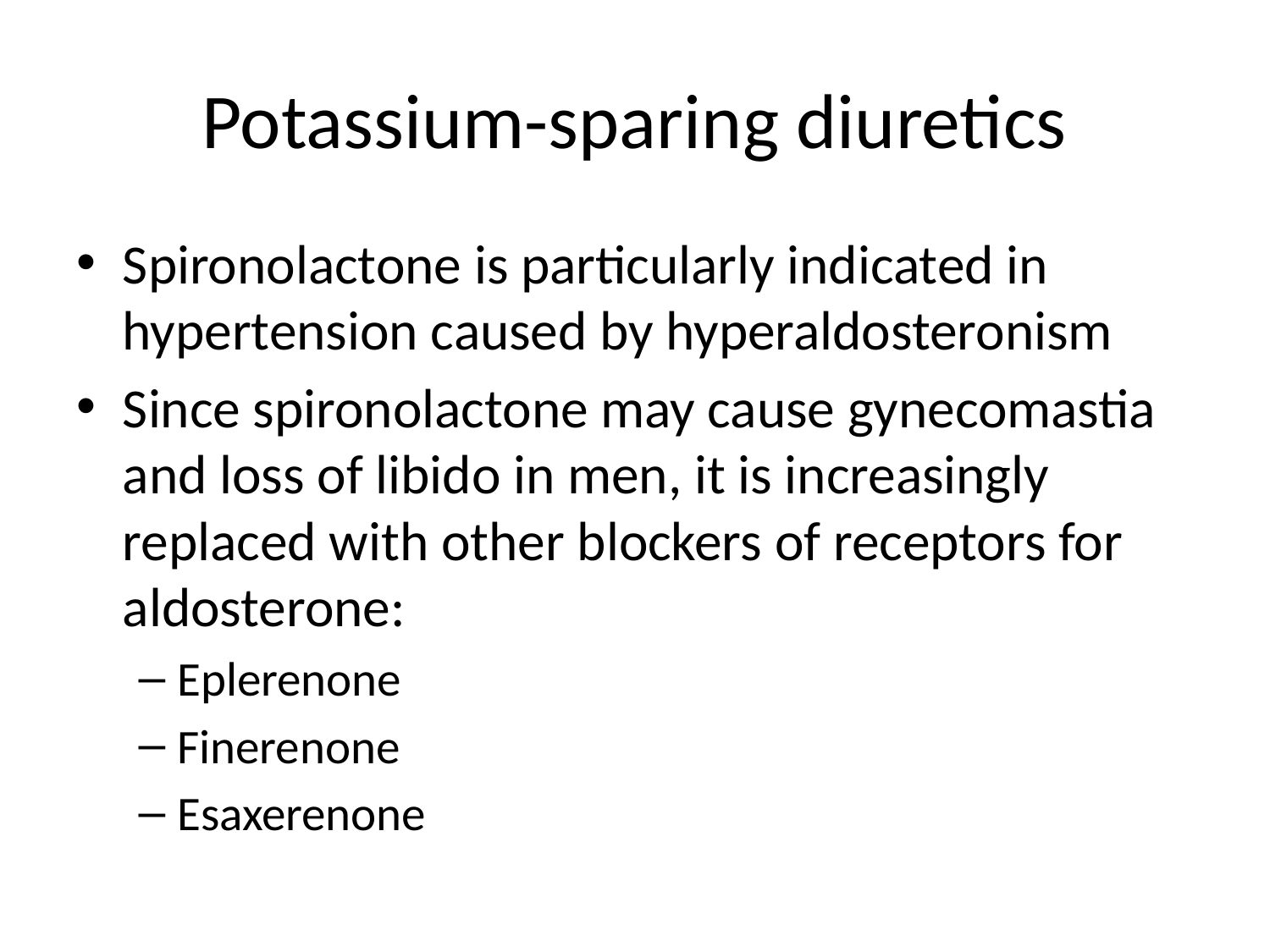

# Potassium-sparing diuretics
Spironolactone is particularly indicated in hypertension caused by hyperaldosteronism
Since spironolactone may cause gynecomastia and loss of libido in men, it is increasingly replaced with other blockers of receptors for aldosterone:
Eplerenone
Finerenone
Esaxerenone